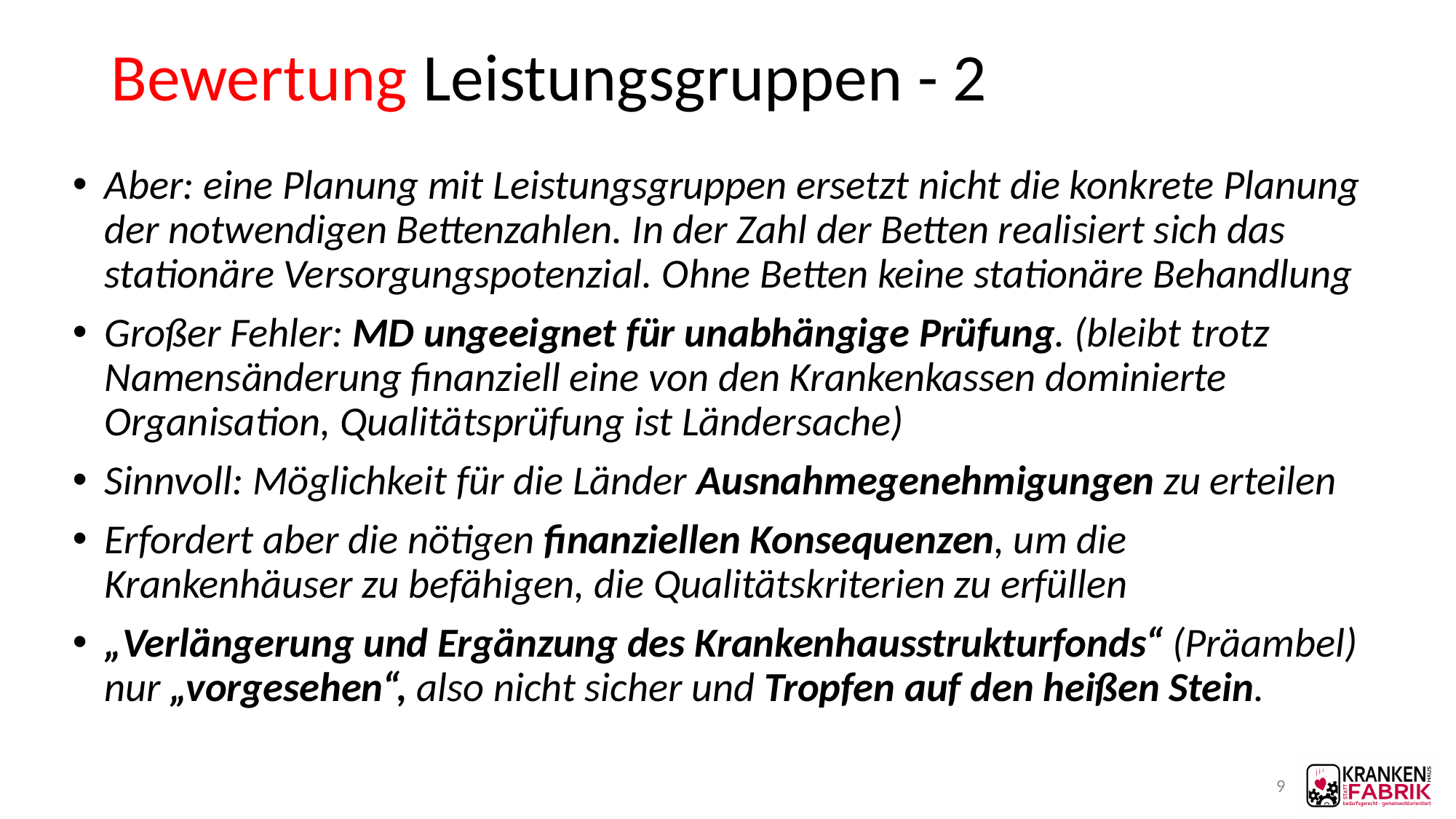

# Bewertung Leistungsgruppen - 2
Aber: eine Planung mit Leistungsgruppen ersetzt nicht die konkrete Planung der notwendigen Bettenzahlen. In der Zahl der Betten realisiert sich das stationäre Versorgungspotenzial. Ohne Betten keine stationäre Behandlung
Großer Fehler: MD ungeeignet für unabhängige Prüfung. (bleibt trotz Namensänderung finanziell eine von den Krankenkassen dominierte Organisation, Qualitätsprüfung ist Ländersache)
Sinnvoll: Möglichkeit für die Länder Ausnahmegenehmigungen zu erteilen
Erfordert aber die nötigen finanziellen Konsequenzen, um die Krankenhäuser zu befähigen, die Qualitätskriterien zu erfüllen
„Verlängerung und Ergänzung des Krankenhausstrukturfonds“ (Präambel) nur „vorgesehen“, also nicht sicher und Tropfen auf den heißen Stein.
9